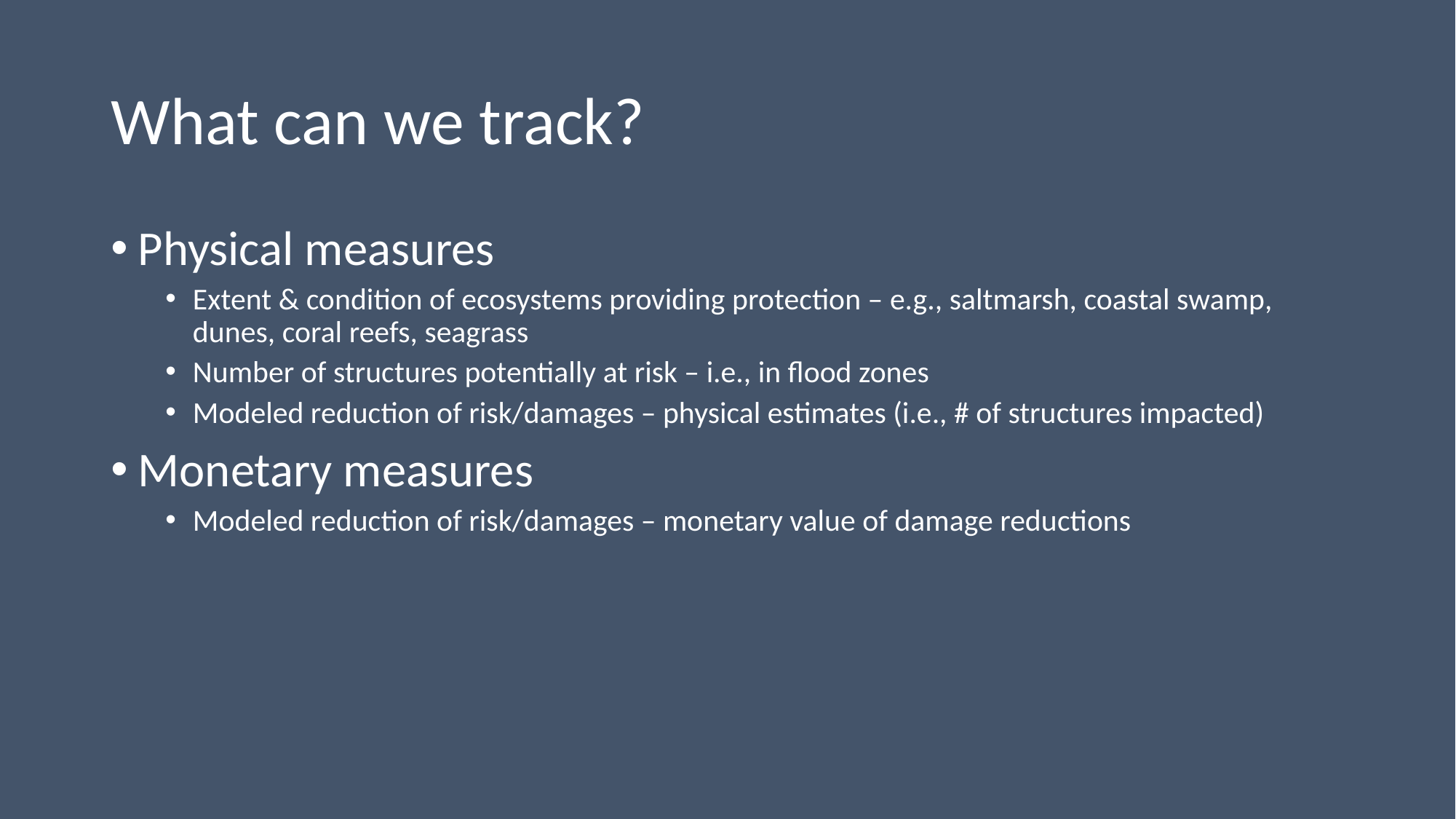

# What can we track?
Physical measures
Extent & condition of ecosystems providing protection – e.g., saltmarsh, coastal swamp, dunes, coral reefs, seagrass
Number of structures potentially at risk – i.e., in flood zones
Modeled reduction of risk/damages – physical estimates (i.e., # of structures impacted)
Monetary measures
Modeled reduction of risk/damages – monetary value of damage reductions